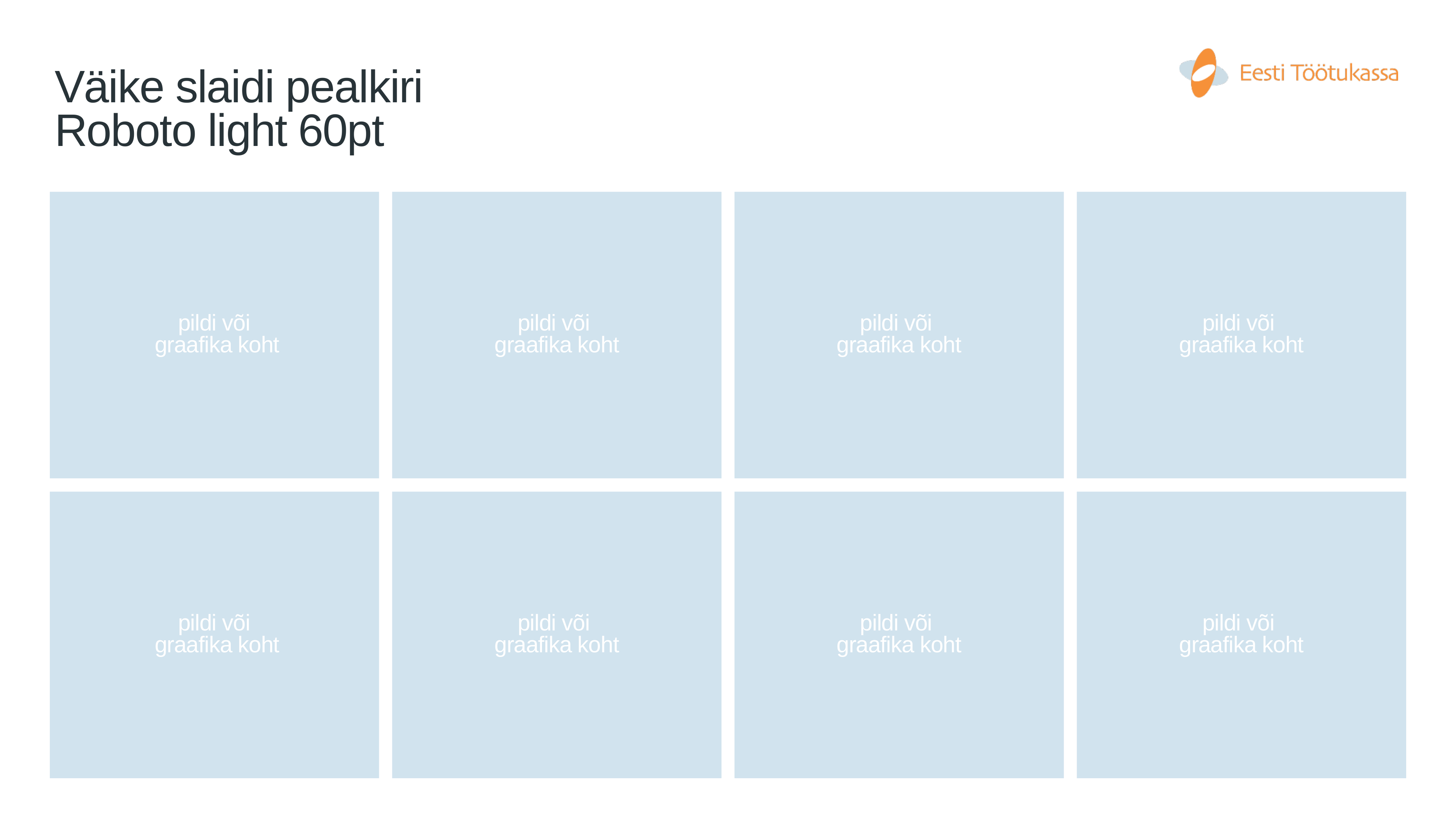

# Väike slaidi pealkiri
Roboto light 60pt

pildi või
graafika koht
pildi või
graafika koht
pildi või
graafika koht
pildi või
graafika koht

pildi või
graafika koht
pildi või
graafika koht
pildi või
graafika koht
pildi või
graafika koht